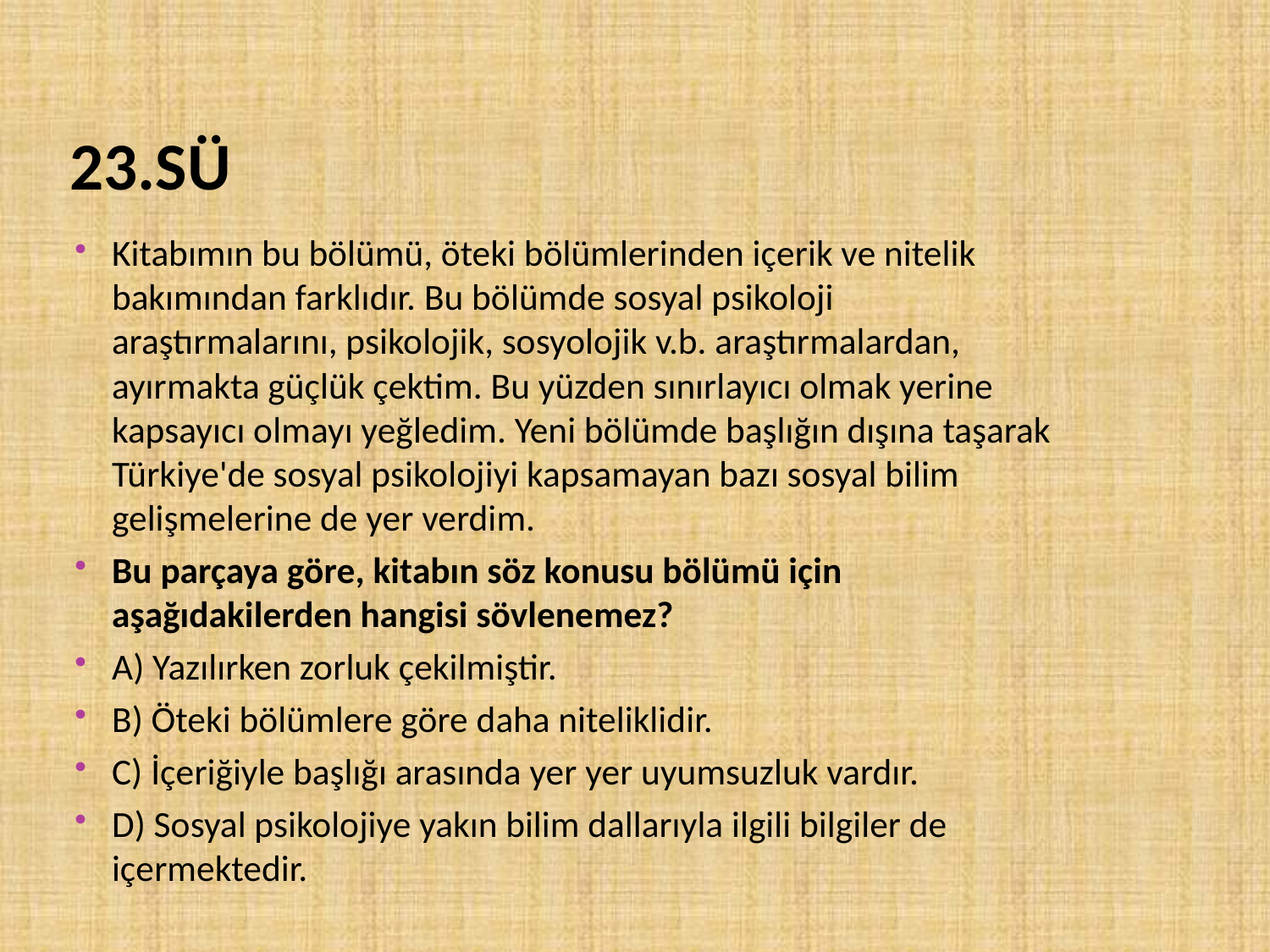

# 23.SÜ
Kitabımın bu bölümü, öteki bölümlerinden içerik ve nitelik bakımından farklıdır. Bu bölümde sosyal psikoloji araştırmalarını, psikolojik, sosyolojik v.b. araştırmalardan, ayırmakta güçlük çektim. Bu yüzden sınırlayıcı olmak yerine kapsayıcı olmayı yeğledim. Yeni bölümde başlığın dışına taşarak Türkiye'de sosyal psikolojiyi kapsamayan bazı sosyal bilim gelişmelerine de yer verdim.
Bu parçaya göre, kitabın söz konusu bölümü için aşağıdakilerden hangisi sövlenemez?
A) Yazılırken zorluk çekilmiştir.
B) Öteki bölümlere göre daha niteliklidir.
C) İçeriğiyle başlığı arasında yer yer uyumsuzluk vardır.
D) Sosyal psikolojiye yakın bilim dallarıyla ilgili bilgiler de içermektedir.